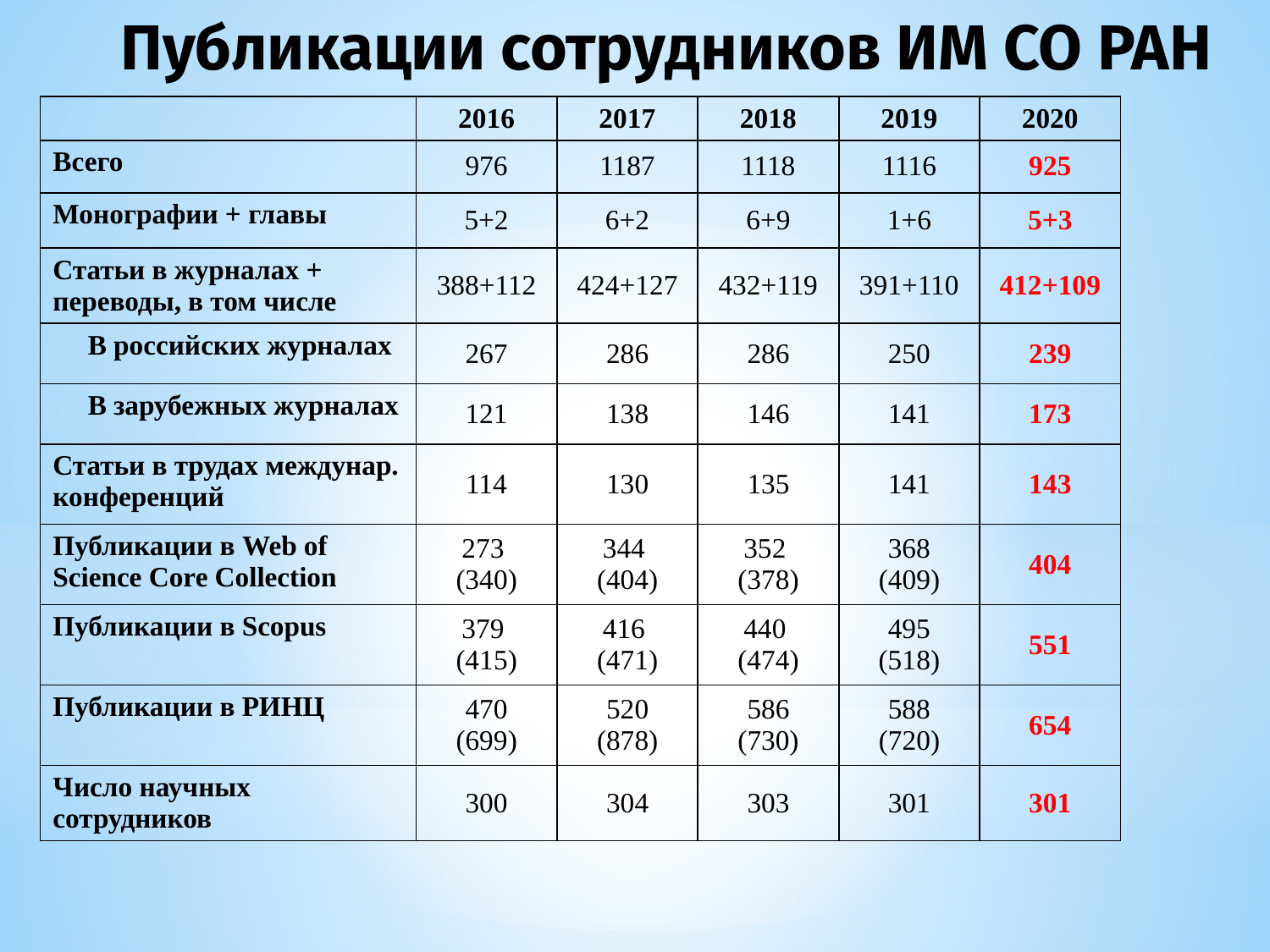

# Публикации сотрудников ИМ СО РАН
|  | 2016 | 2017 | 2018 | 2019 | 2020 |
| --- | --- | --- | --- | --- | --- |
| Всего | 976 | 1187 | 1118 | 1116 | 925 |
| Монографии + главы | 5+2 | 6+2 | 6+9 | 1+6 | 5+3 |
| Статьи в журналах + переводы, в том числе | 388+112 | 424+127 | 432+119 | 391+110 | 412+109 |
| В российских журналах | 267 | 286 | 286 | 250 | 239 |
| В зарубежных журналах | 121 | 138 | 146 | 141 | 173 |
| Статьи в трудах междунар. конференций | 114 | 130 | 135 | 141 | 143 |
| Публикации в Web of Science Core Collection | 273 (340) | 344 (404) | 352 (378) | 368 (409) | 404 |
| Публикации в Scopus | 379 (415) | 416 (471) | 440 (474) | 495 (518) | 551 |
| Публикации в РИНЦ | 470 (699) | 520 (878) | 586 (730) | 588 (720) | 654 |
| Число научных сотрудников | 300 | 304 | 303 | 301 | 301 |